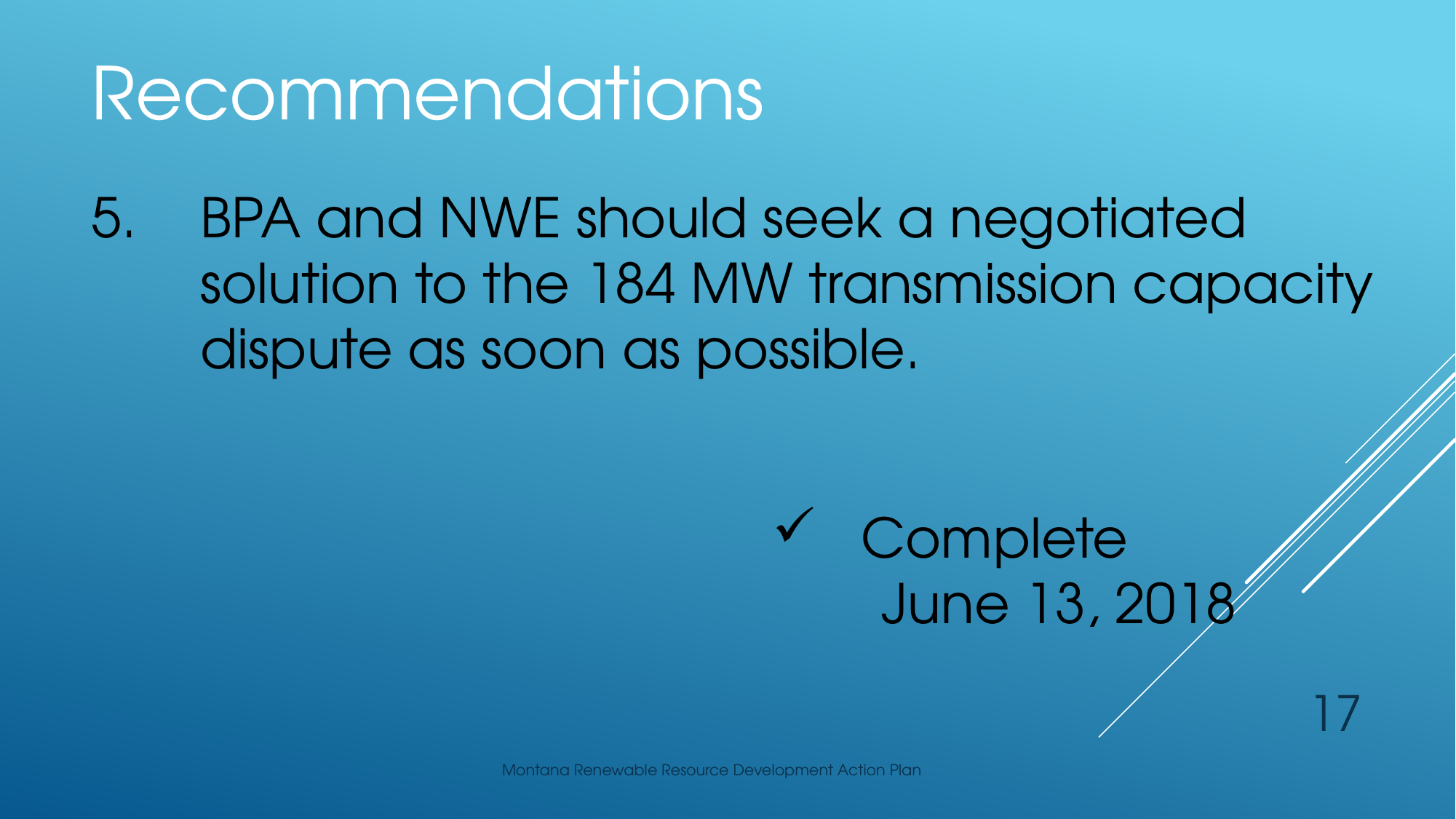

Recommendations
BPA and NWE should seek a negotiated solution to the 184 MW transmission capacity dispute as soon as possible.
Complete
June 13, 2018
17
Montana Renewable Resource Development Action Plan